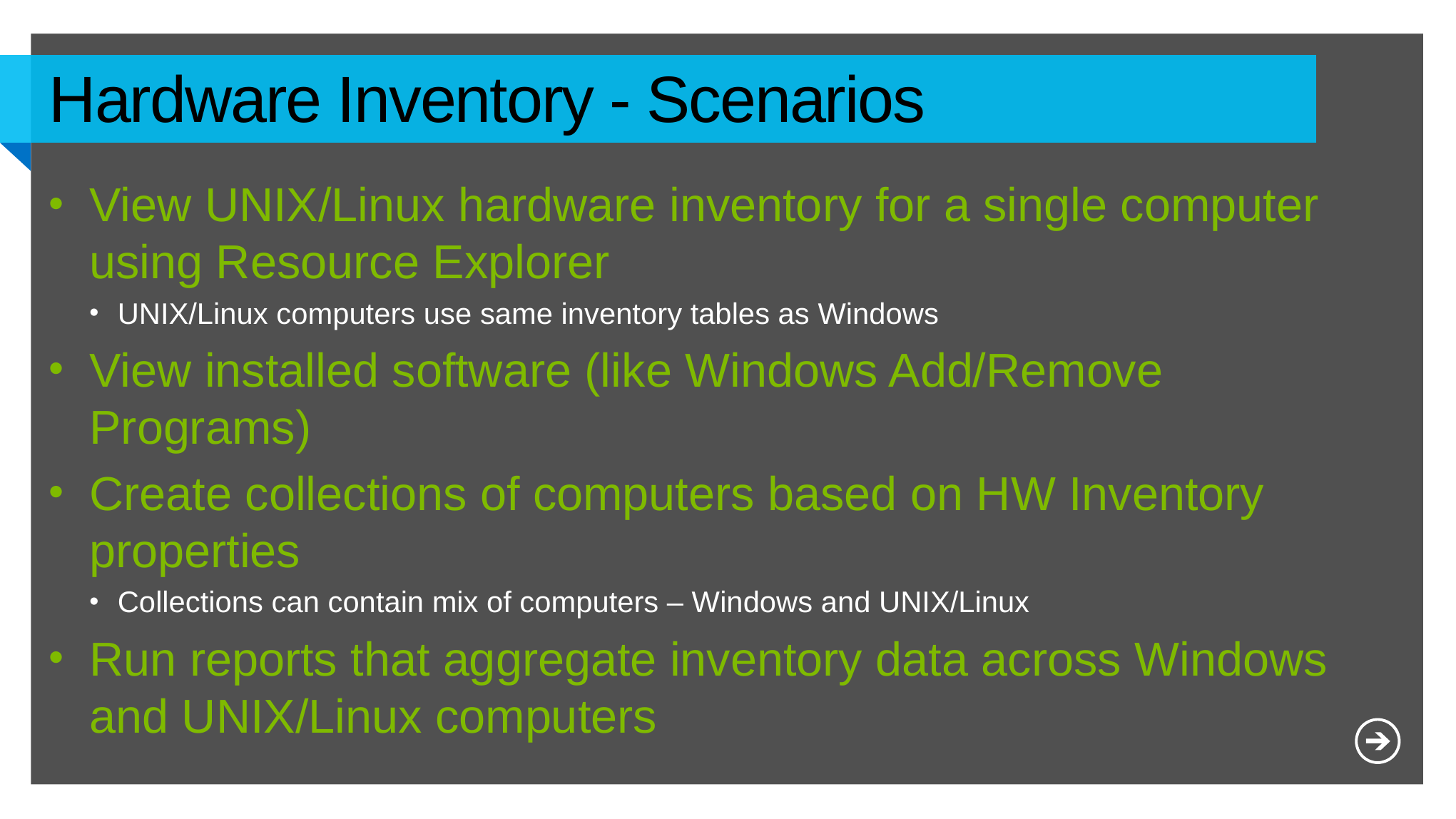

# Hardware Inventory - Scenarios
View UNIX/Linux hardware inventory for a single computer using Resource Explorer
UNIX/Linux computers use same inventory tables as Windows
View installed software (like Windows Add/Remove Programs)
Create collections of computers based on HW Inventory properties
Collections can contain mix of computers – Windows and UNIX/Linux
Run reports that aggregate inventory data across Windows and UNIX/Linux computers